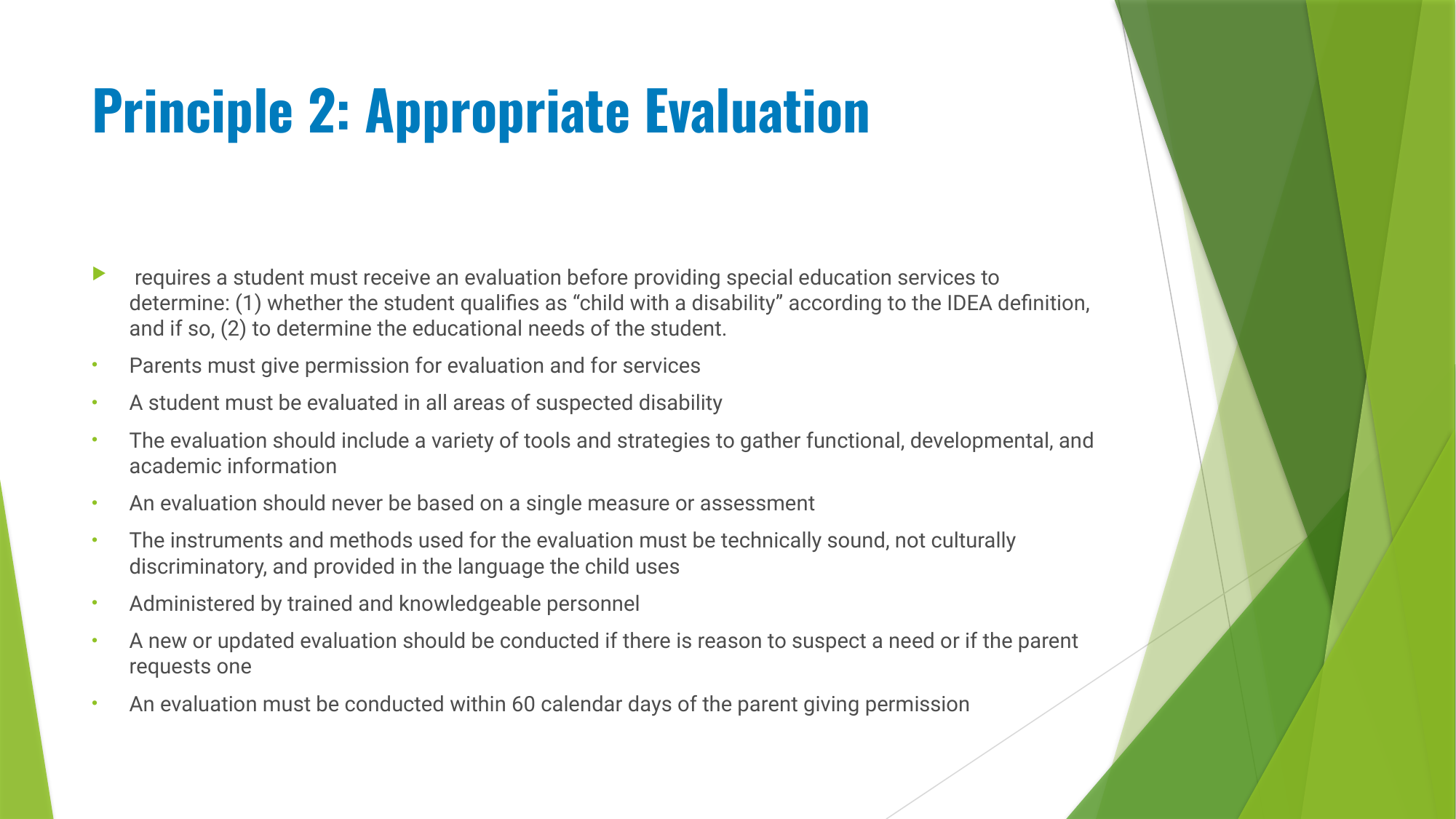

# Principle 2: Appropriate Evaluation
 requires a student must receive an evaluation before providing special education services to determine: (1) whether the student qualifies as “child with a disability” according to the IDEA definition, and if so, (2) to determine the educational needs of the student.
Parents must give permission for evaluation and for services
A student must be evaluated in all areas of suspected disability
The evaluation should include a variety of tools and strategies to gather functional, developmental, and academic information
An evaluation should never be based on a single measure or assessment
The instruments and methods used for the evaluation must be technically sound, not culturally discriminatory, and provided in the language the child uses
Administered by trained and knowledgeable personnel
A new or updated evaluation should be conducted if there is reason to suspect a need or if the parent requests one
An evaluation must be conducted within 60 calendar days of the parent giving permission